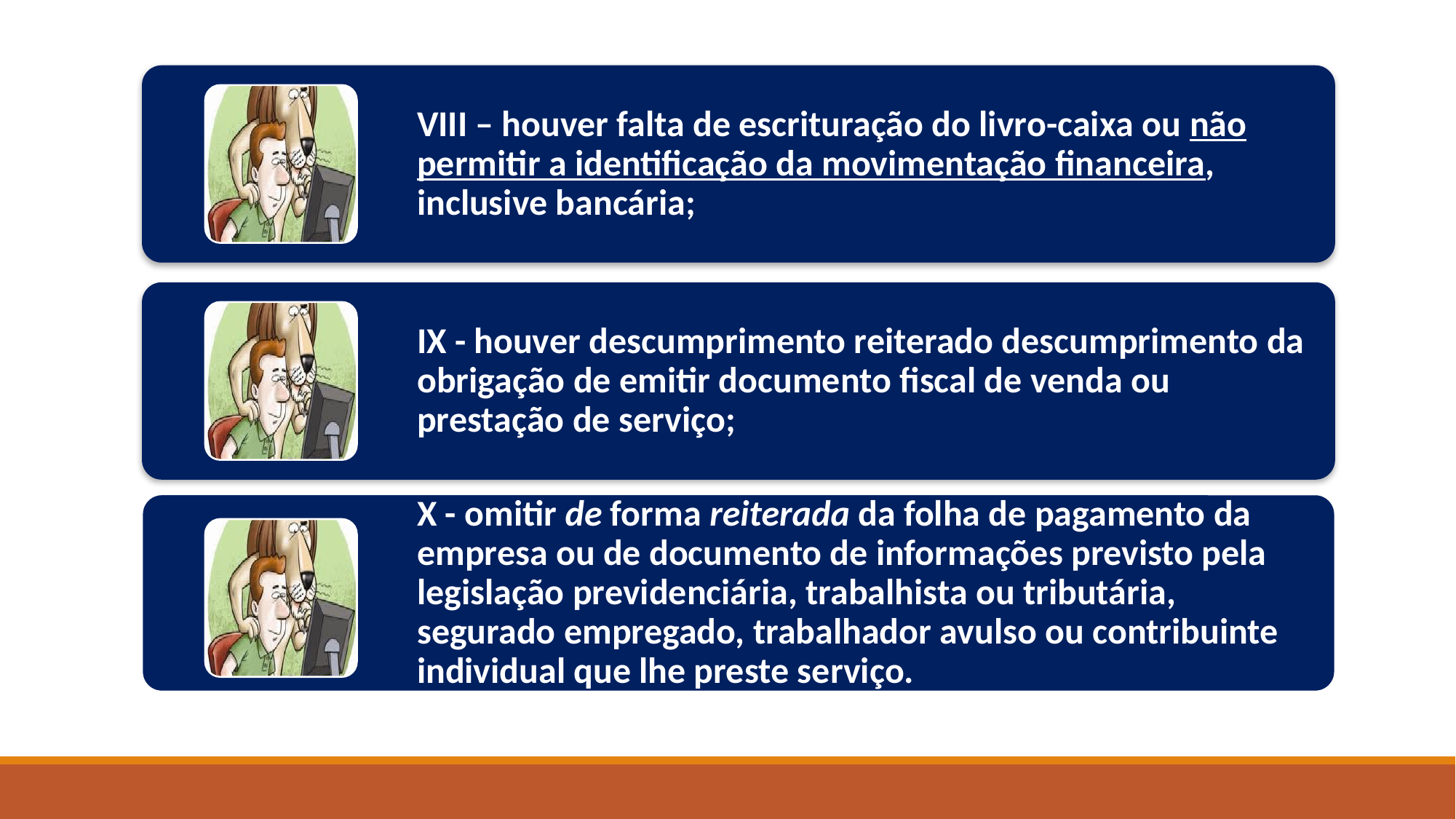

VIII – houver falta de escrituração do livro-caixa ou não permitir a identificação da movimentação financeira, inclusive bancária;
IX - houver descumprimento reiterado descumprimento da obrigação de emitir documento fiscal de venda ou prestação de serviço;
X - omitir de forma reiterada da folha de pagamento da empresa ou de documento de informações previsto pela legislação previdenciária, trabalhista ou tributária, segurado empregado, trabalhador avulso ou contribuinte individual que lhe preste serviço.